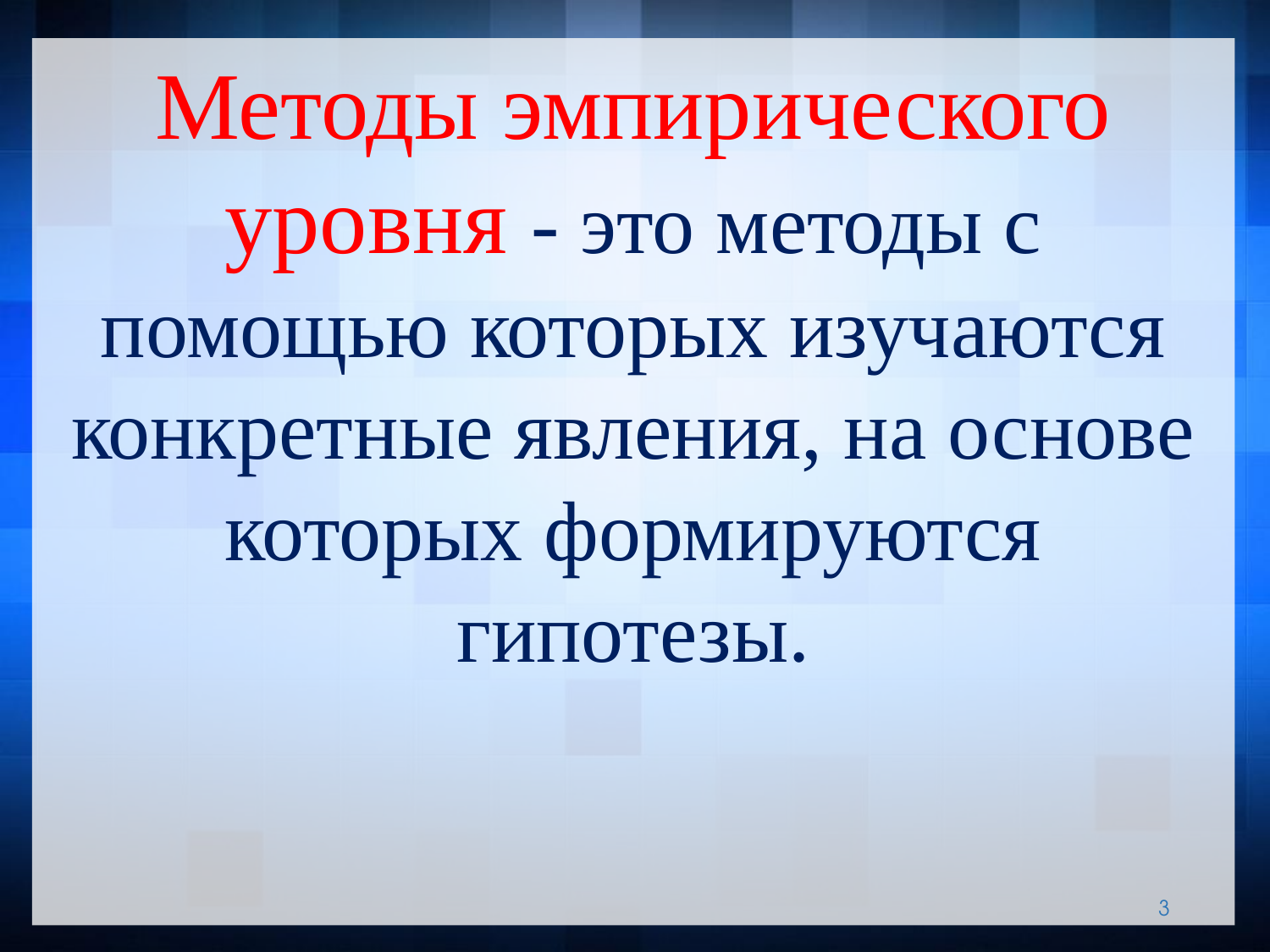

Методы эмпирического уровня - это методы с помощью которых изучаются конкретные явления, на основе которых формируются гипотезы.
3